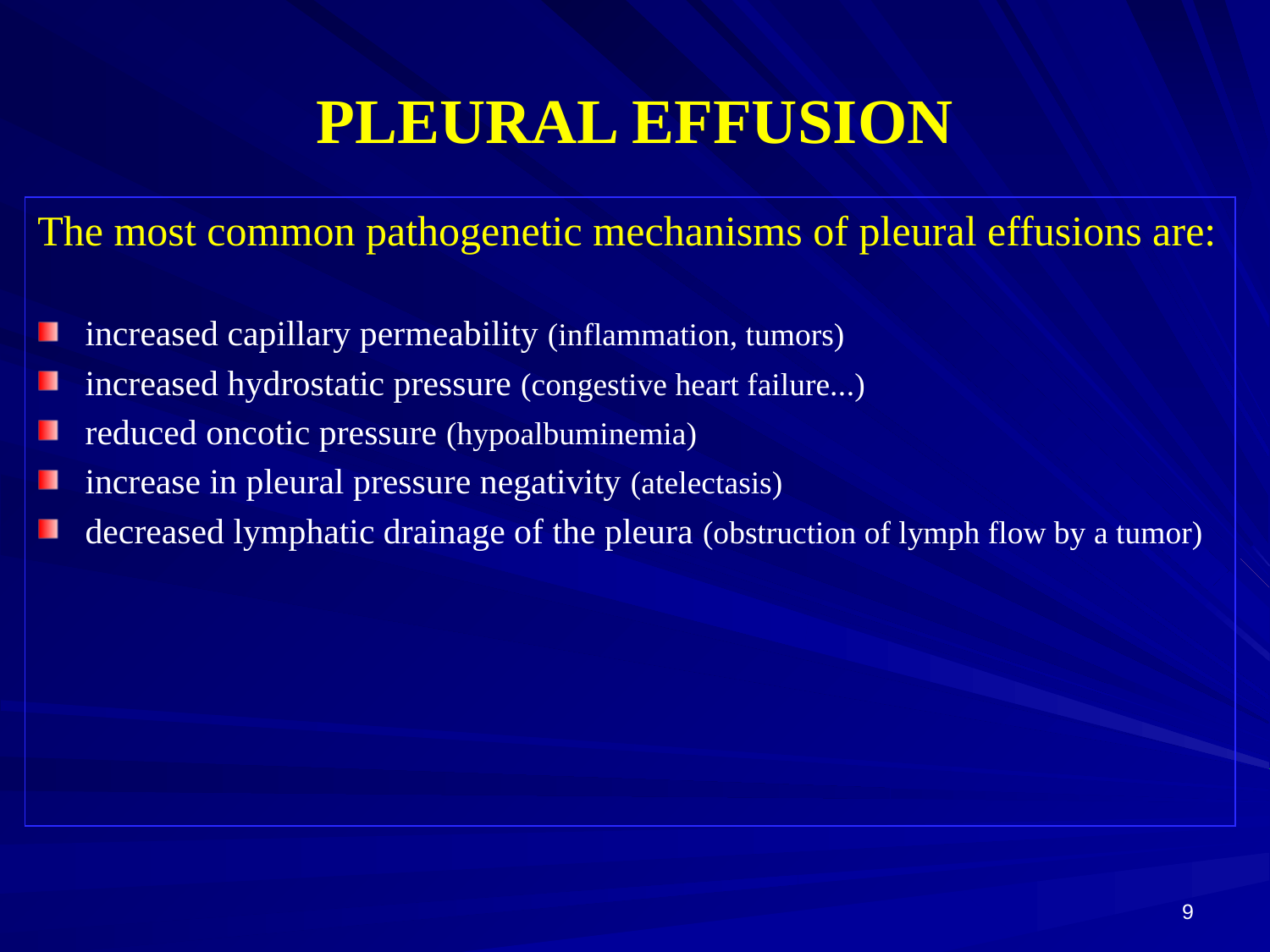

# PLEURAL EFFUSION
The most common pathogenetic mechanisms of pleural effusions are:

increased capillary permeability (inflammation, tumors)
increased hydrostatic pressure (congestive heart failure...)
reduced oncotic pressure (hypoalbuminemia)
increase in pleural pressure negativity (atelectasis)
decreased lymphatic drainage of the pleura (obstruction of lymph flow by a tumor)
9